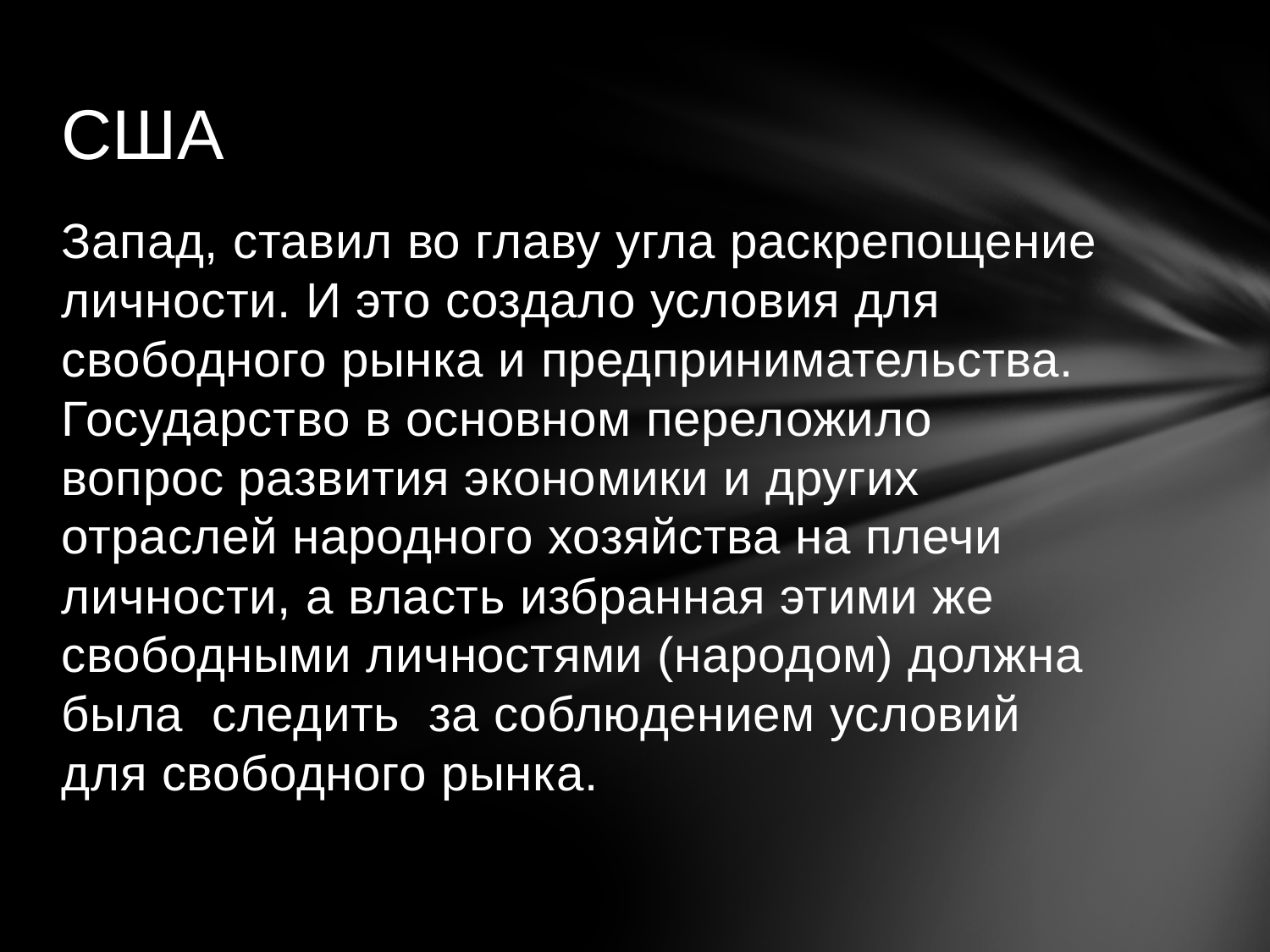

# США
Запад, ставил во главу угла раскрепощение личности. И это создало условия для свободного рынка и предпринимательства. Государство в основном переложило вопрос развития экономики и других отраслей народного хозяйства на плечи личности, а власть избранная этими же свободными личностями (народом) должна была  следить  за соблюдением условий  для свободного рынка.